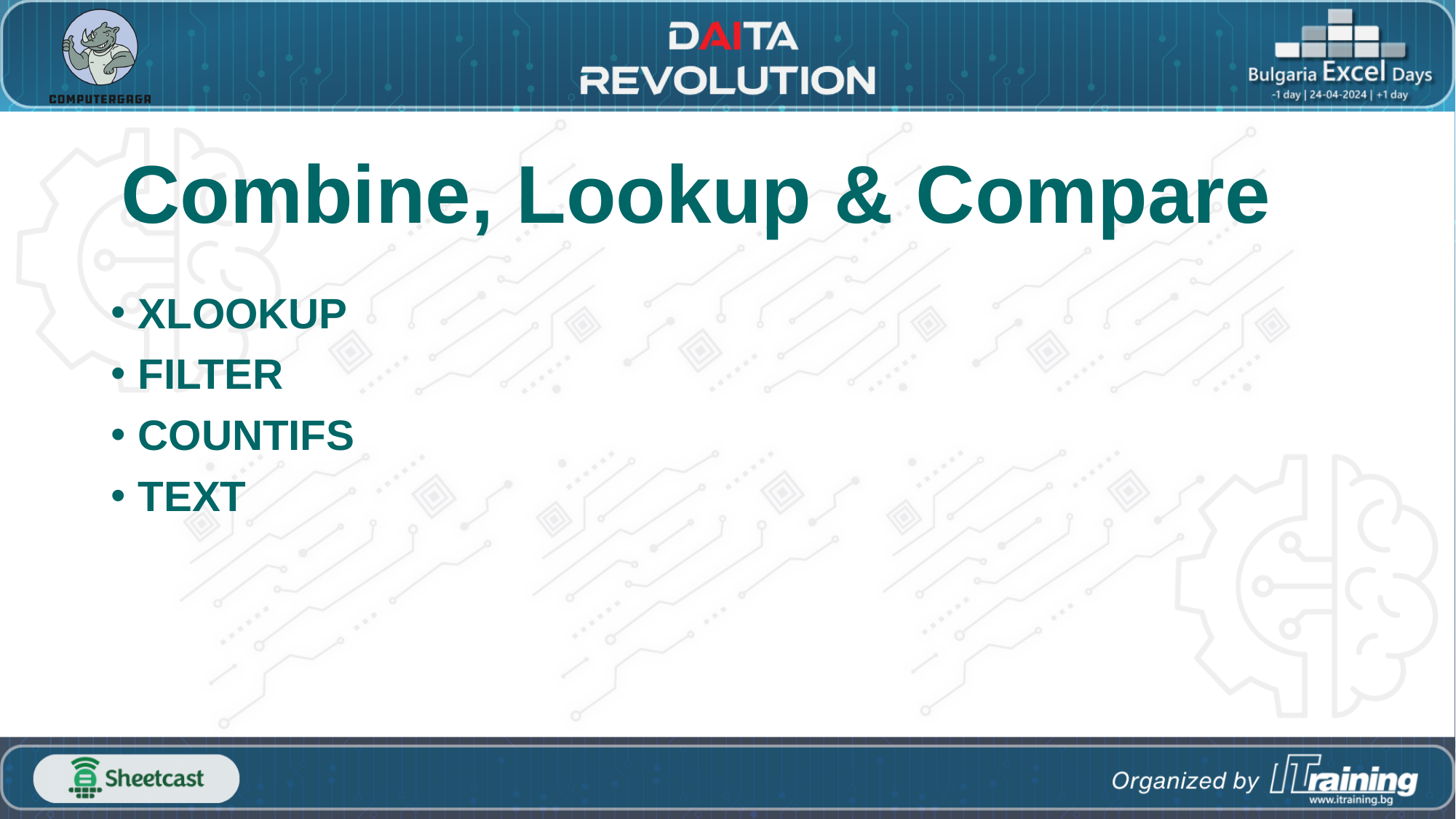

# Combine, Lookup & Compare
XLOOKUP
FILTER
COUNTIFS
TEXT